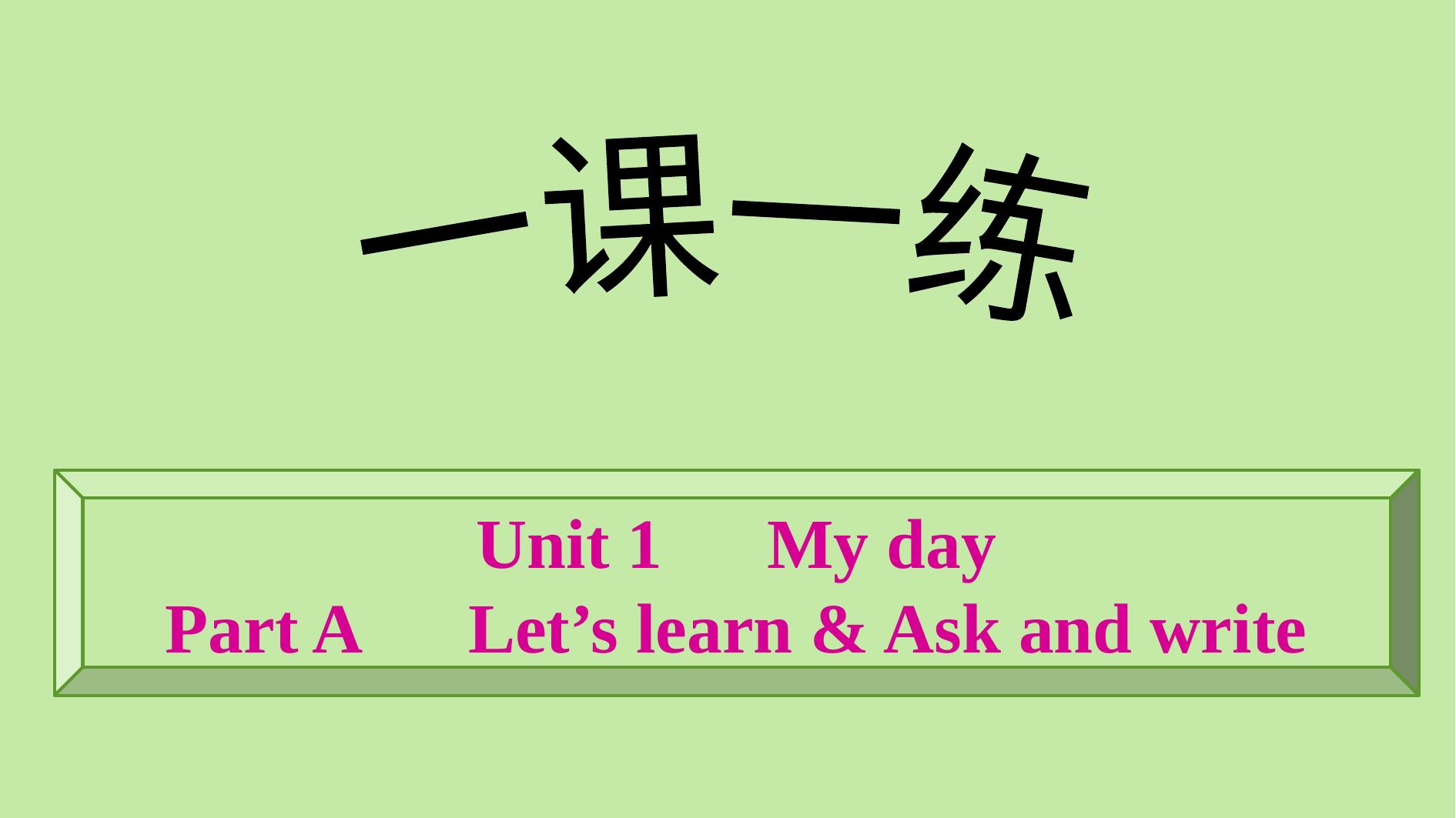

Unit 1　My day
Part A　Let’s learn & Ask and write